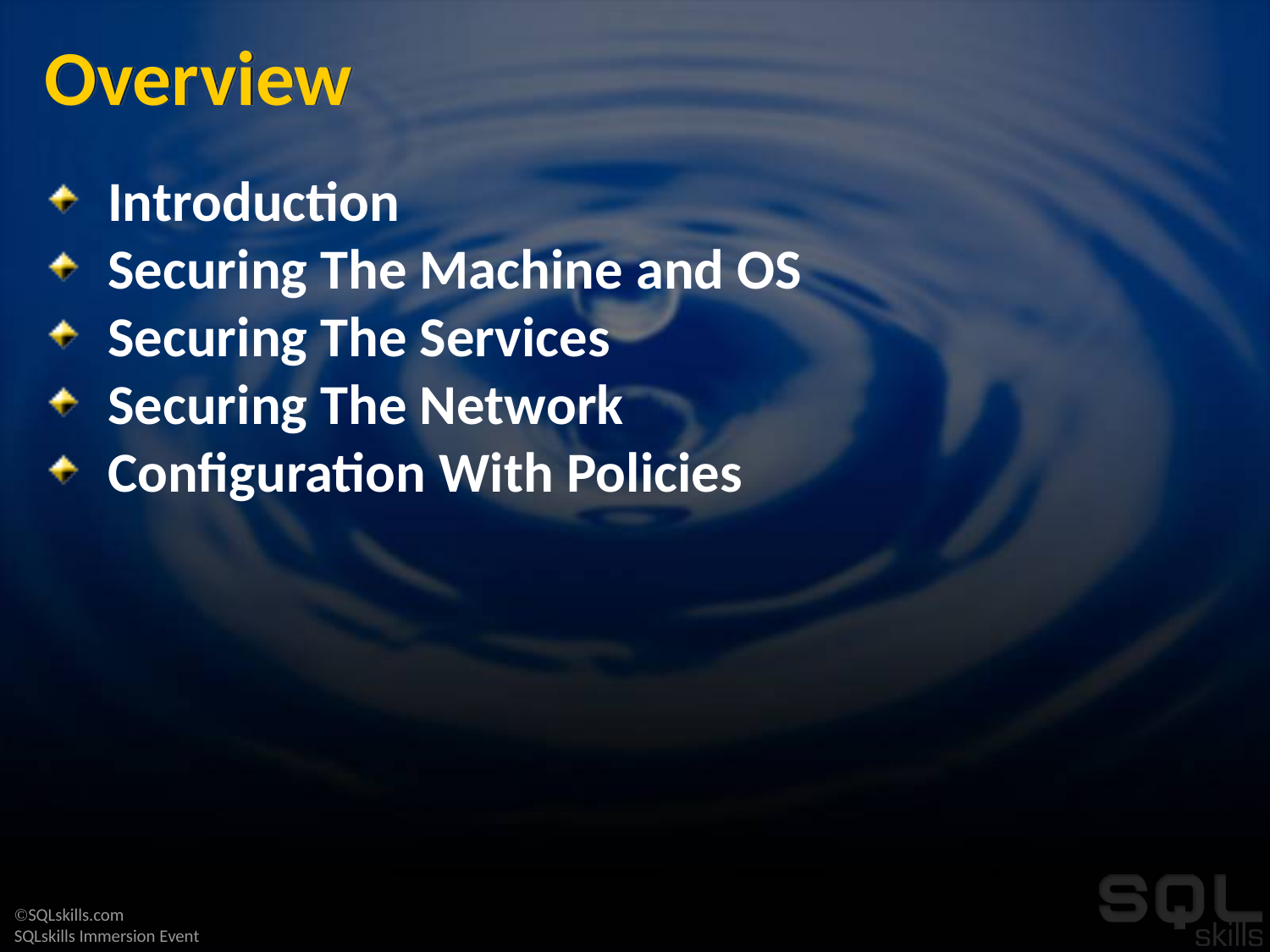

# Overview
Introduction
Securing The Machine and OS
Securing The Services
Securing The Network
Configuration With Policies